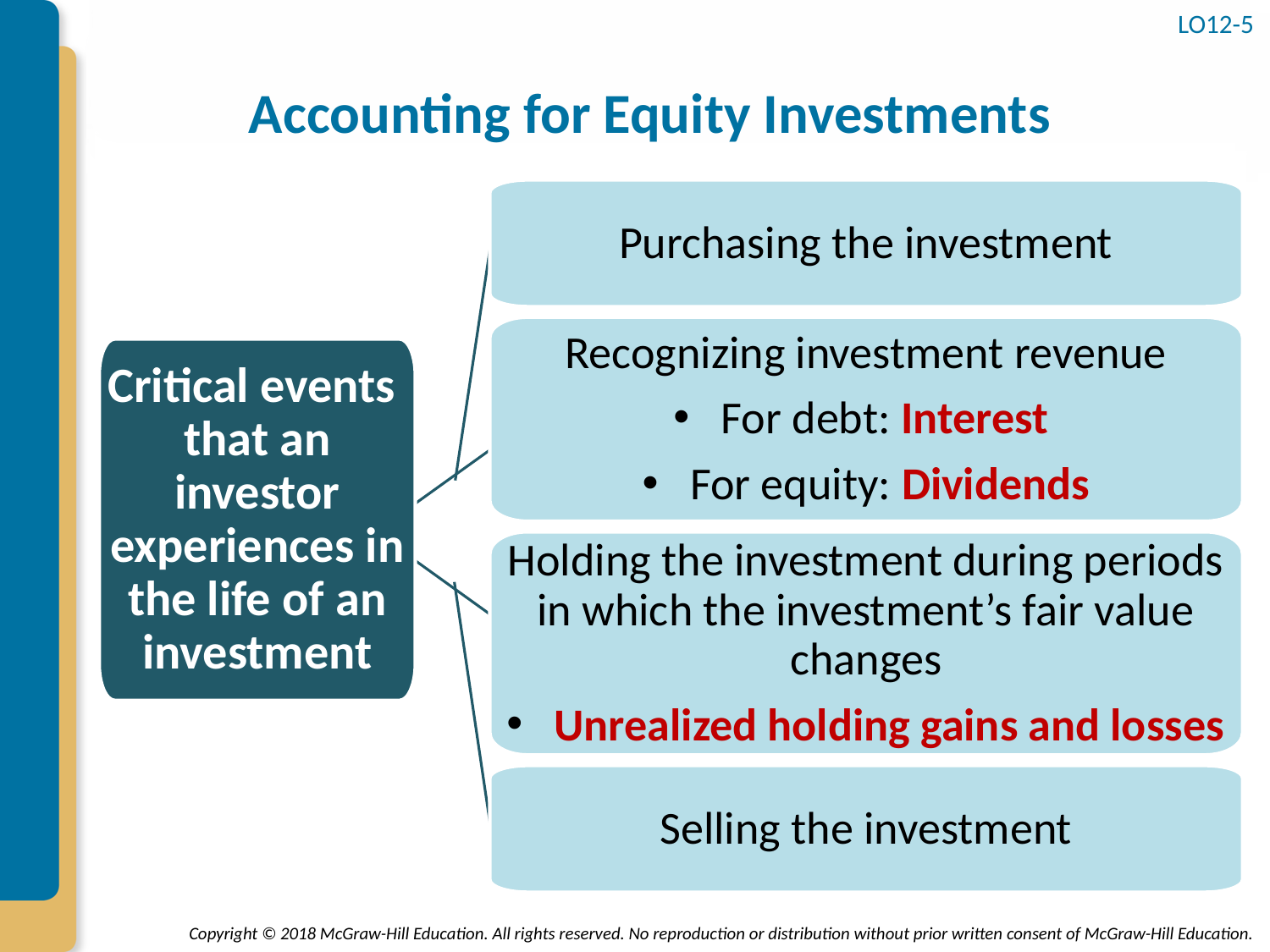

LO12-5
# Accounting for Equity Investments
Purchasing the investment
Recognizing investment revenue
For debt: Interest
For equity: Dividends
Critical events  that an investor experiences in the life of an investment

Holding the investment during periods in which the investment’s fair value changes
Unrealized holding gains and losses

Selling the investment